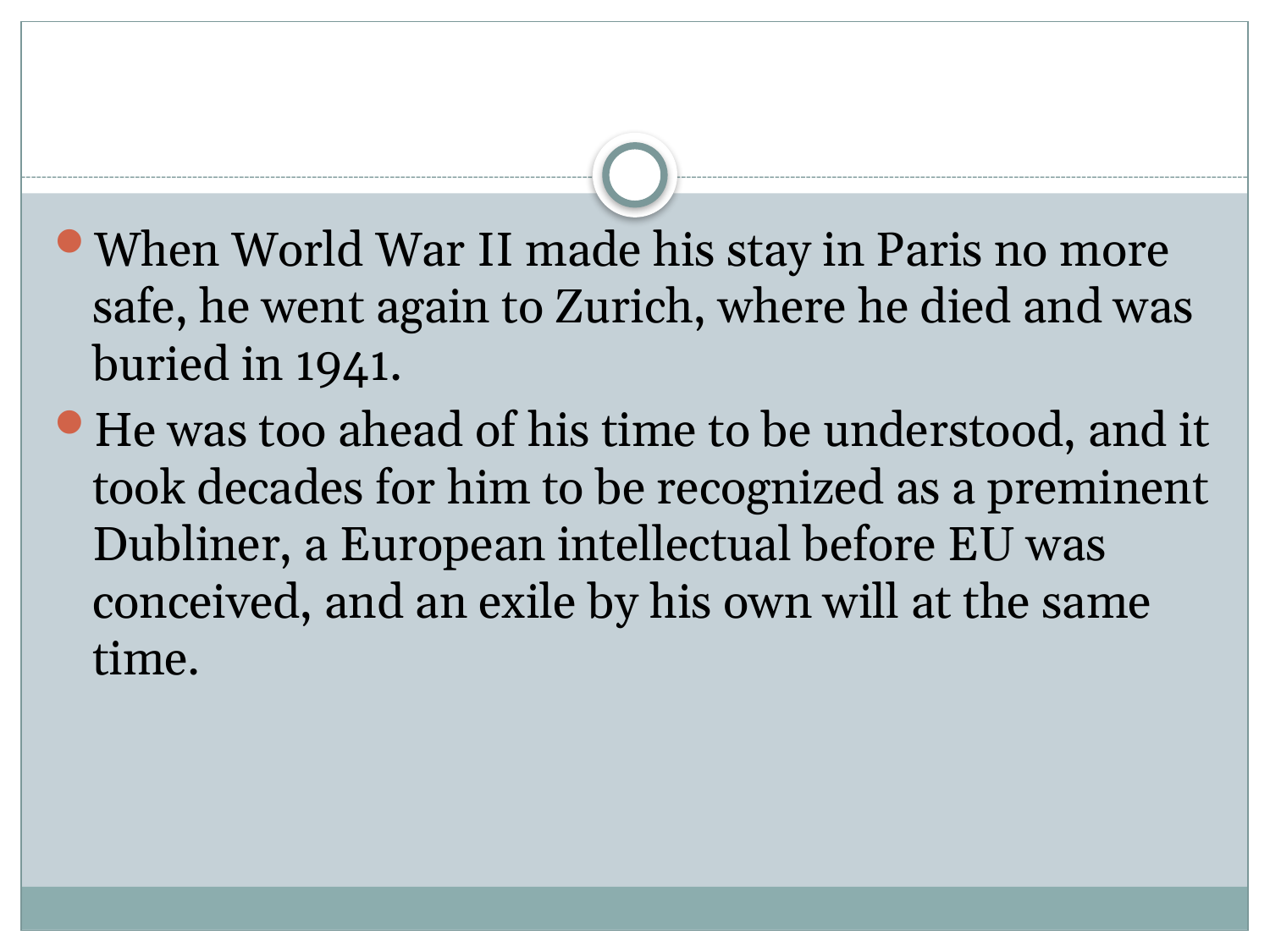

#
When World War II made his stay in Paris no more safe, he went again to Zurich, where he died and was buried in 1941.
He was too ahead of his time to be understood, and it took decades for him to be recognized as a preminent Dubliner, a European intellectual before EU was conceived, and an exile by his own will at the same time.